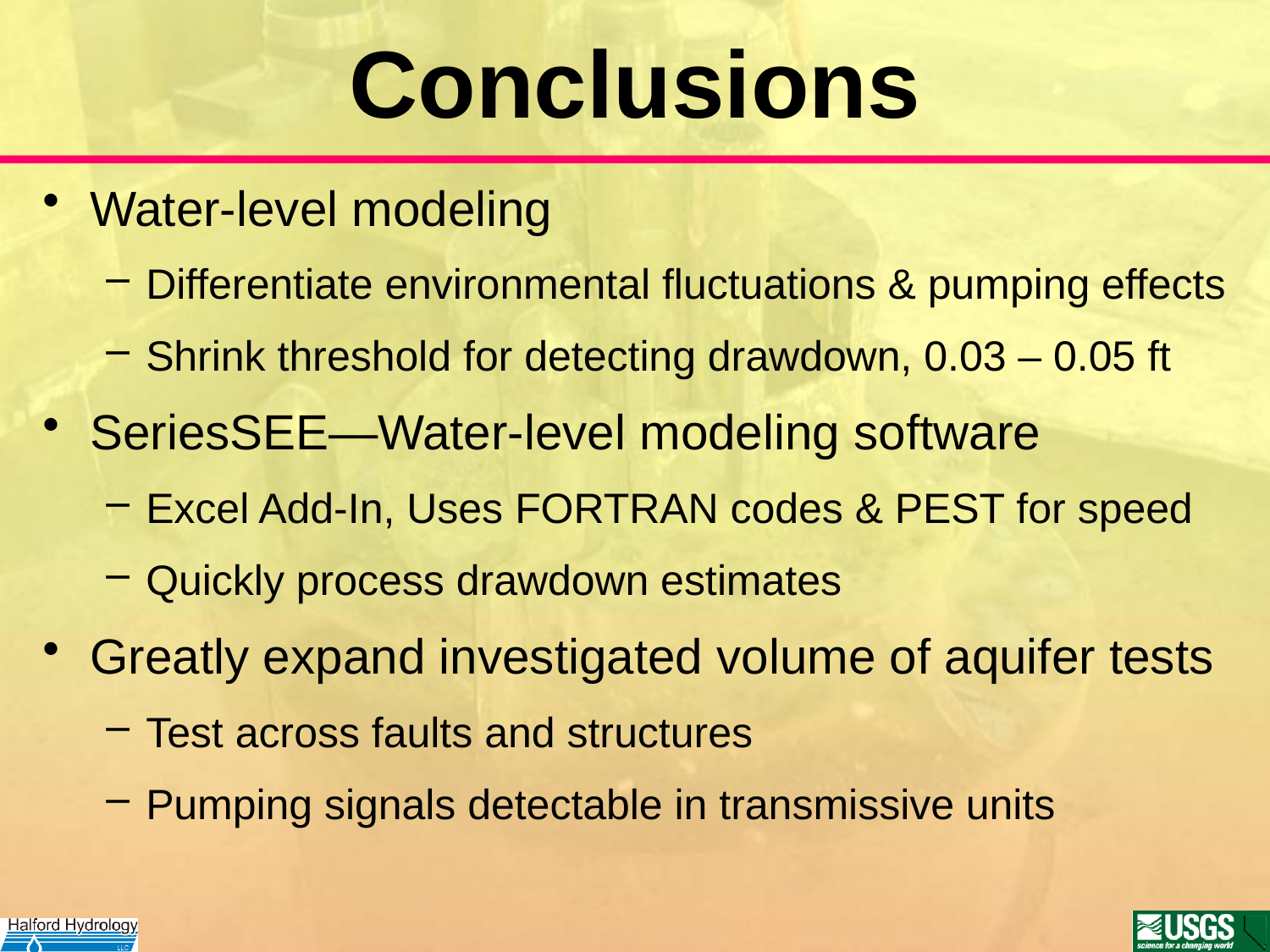

# Conclusions
Water-level modeling
Differentiate environmental fluctuations & pumping effects
Shrink threshold for detecting drawdown, 0.03 – 0.05 ft
SeriesSEE—Water-level modeling software
Excel Add-In, Uses FORTRAN codes & PEST for speed
Quickly process drawdown estimates
Greatly expand investigated volume of aquifer tests
Test across faults and structures
Pumping signals detectable in transmissive units